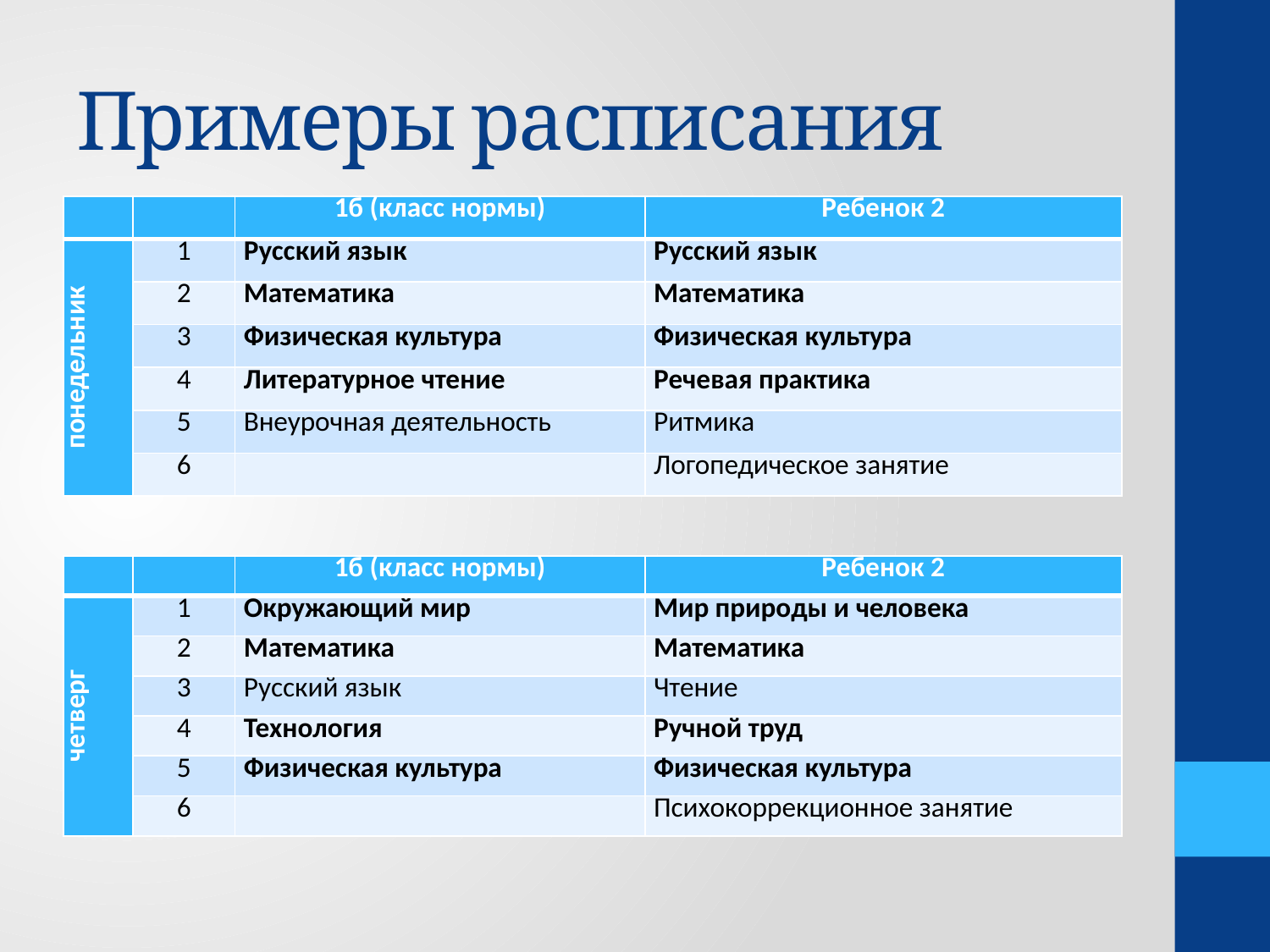

# Примеры расписания
|  |  | 1б (класс нормы) | Ребенок 2 |
| --- | --- | --- | --- |
| понедельник | 1 | Русский язык | Русский язык |
|  | 2 | Математика | Математика |
|  | 3 | Физическая культура | Физическая культура |
|  | 4 | Литературное чтение | Речевая практика |
|  | 5 | Внеурочная деятельность | Ритмика |
|  | 6 |  | Логопедическое занятие |
|  |  | 1б (класс нормы) | Ребенок 2 |
| --- | --- | --- | --- |
| четверг | 1 | Окружающий мир | Мир природы и человека |
|  | 2 | Математика | Математика |
|  | 3 | Русский язык | Чтение |
|  | 4 | Технология | Ручной труд |
|  | 5 | Физическая культура | Физическая культура |
|  | 6 |  | Психокоррекционное занятие |